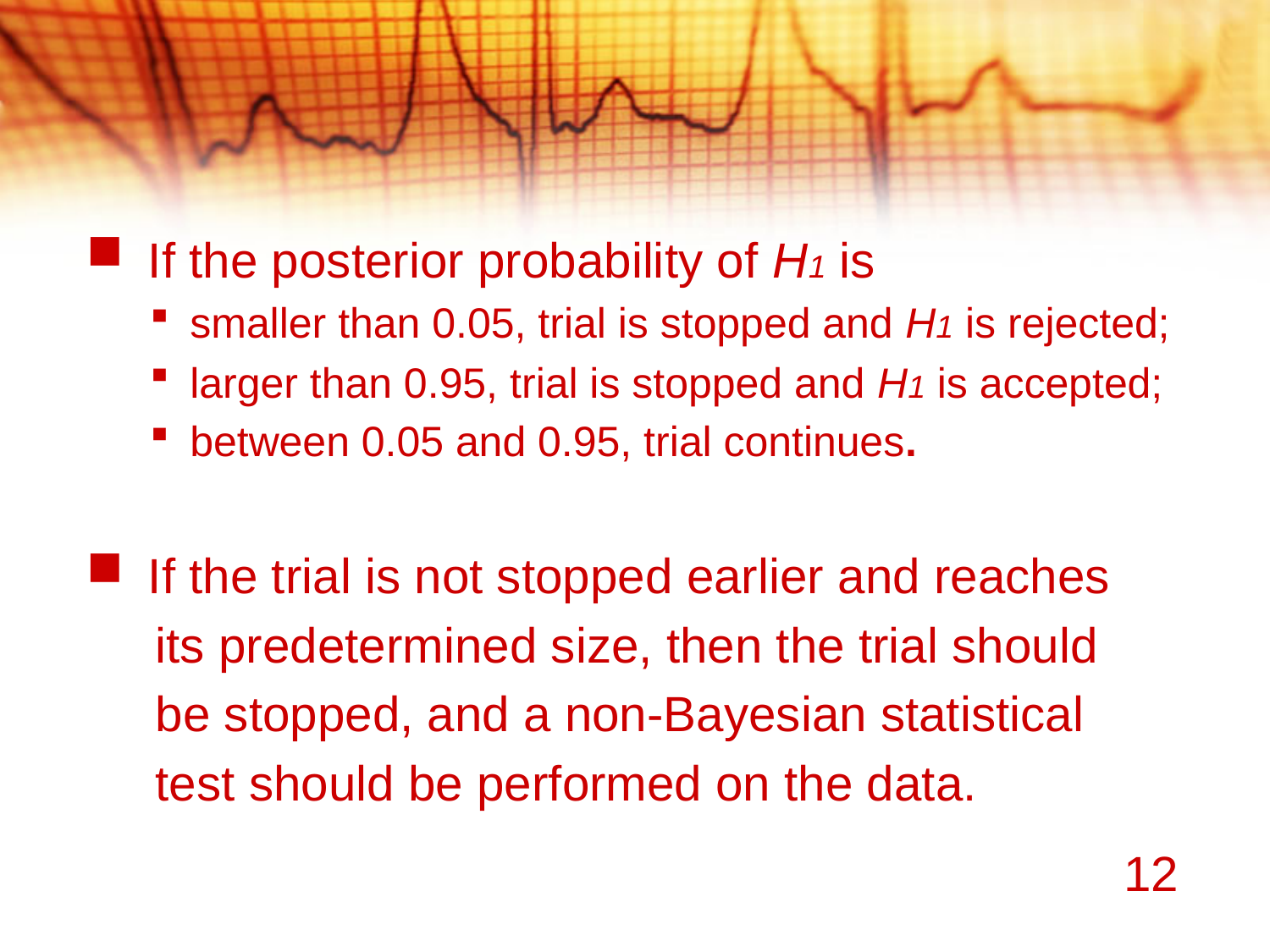

If the posterior probability of H1 is
smaller than 0.05, trial is stopped and H1 is rejected;
larger than 0.95, trial is stopped and H1 is accepted;
between 0.05 and 0.95, trial continues.

 If the trial is not stopped earlier and reaches
     its predetermined size, then the trial should
     be stopped, and a non-Bayesian statistical
     test should be performed on the data.

12